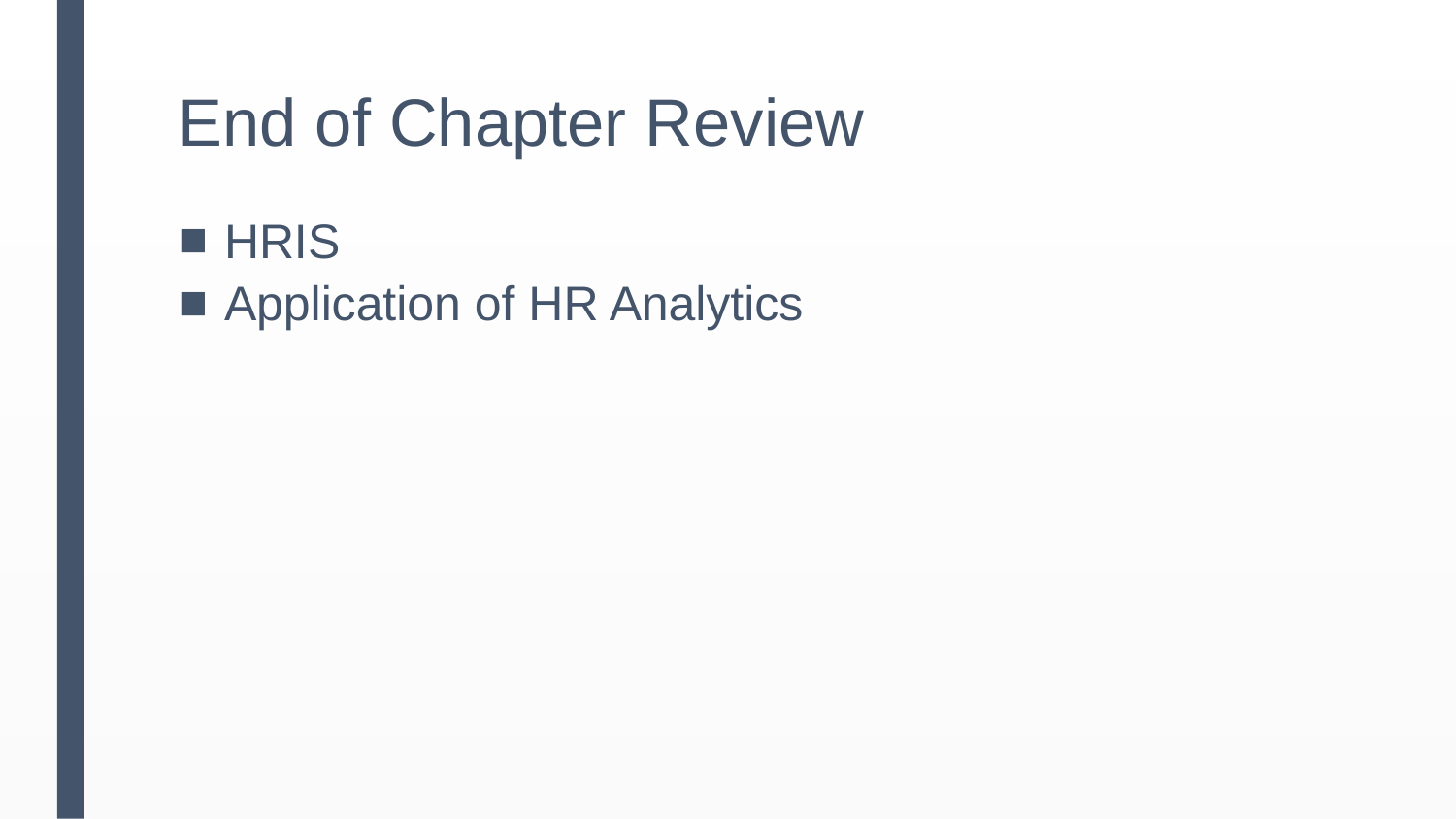

# End of Chapter Review
HRIS
Application of HR Analytics